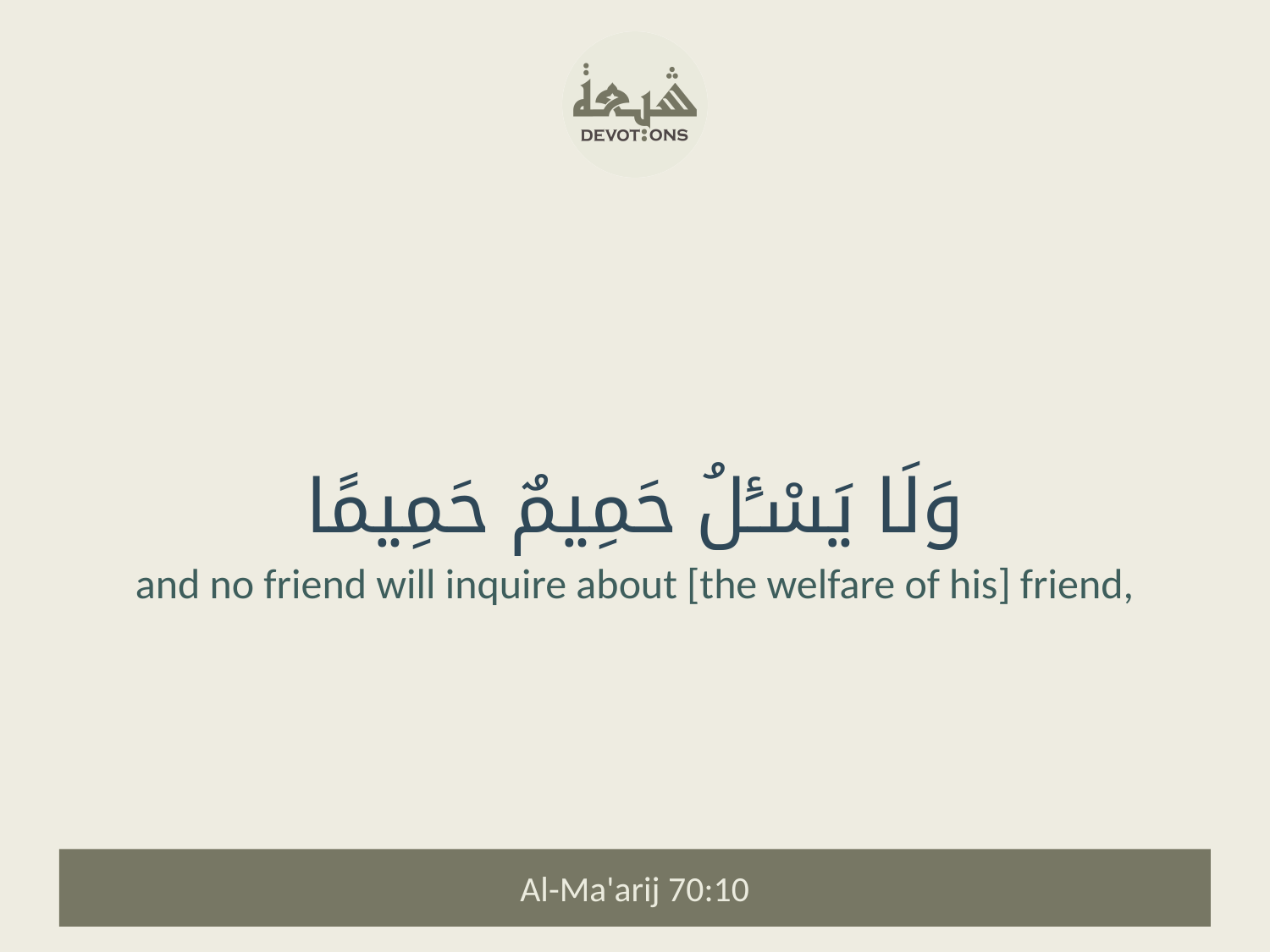

وَلَا يَسْـَٔلُ حَمِيمٌ حَمِيمًا
and no friend will inquire about [the welfare of his] friend,
Al-Ma'arij 70:10